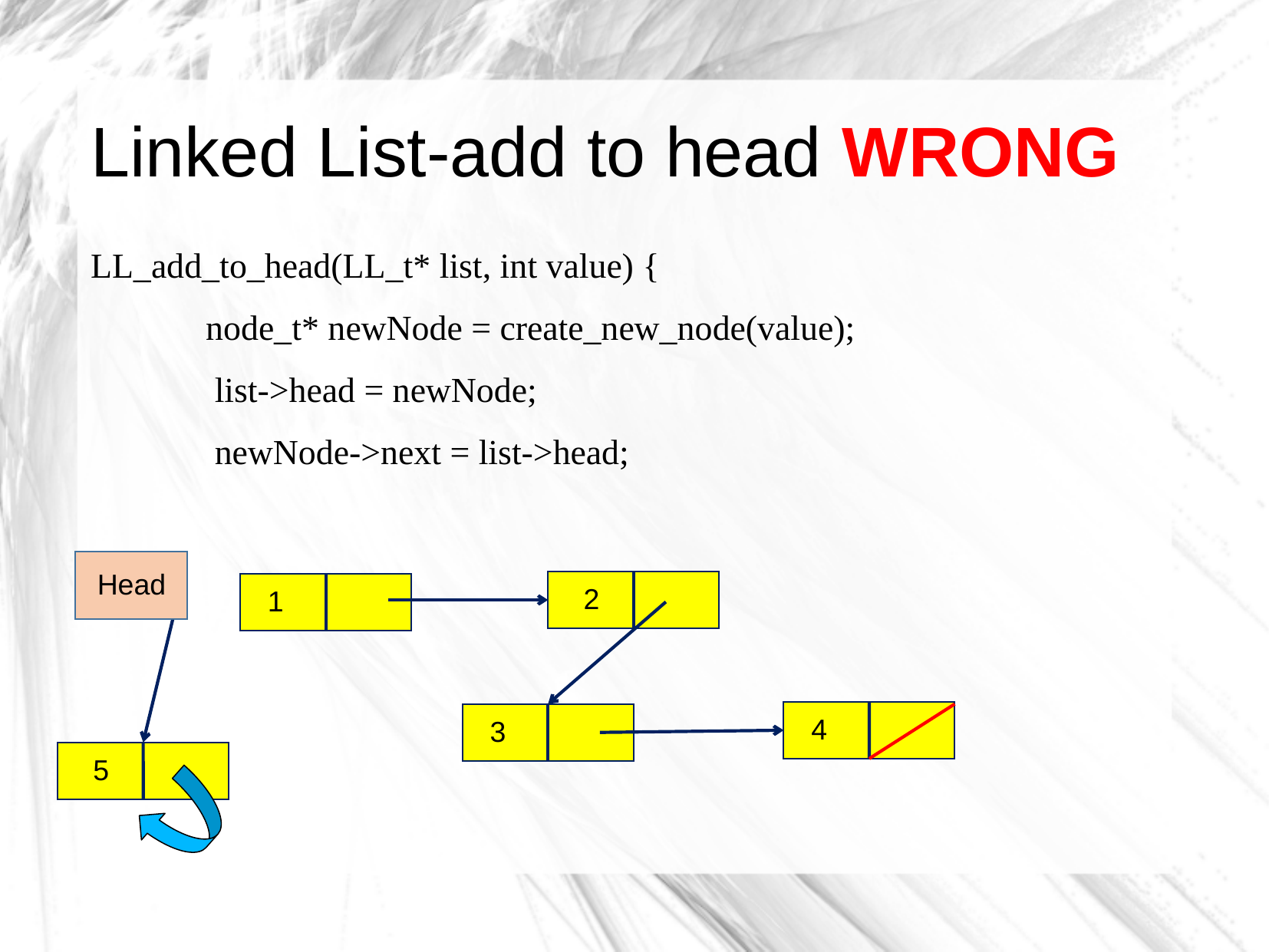

# Linked List-add to head WRONG
LL_add_to_head(LL_t* list, int value) {
	node_t* newNode = create_new_node(value);
	 list->head = newNode;
   	 newNode->next = list->head;

Head
   2
  1
  4
  3
   5